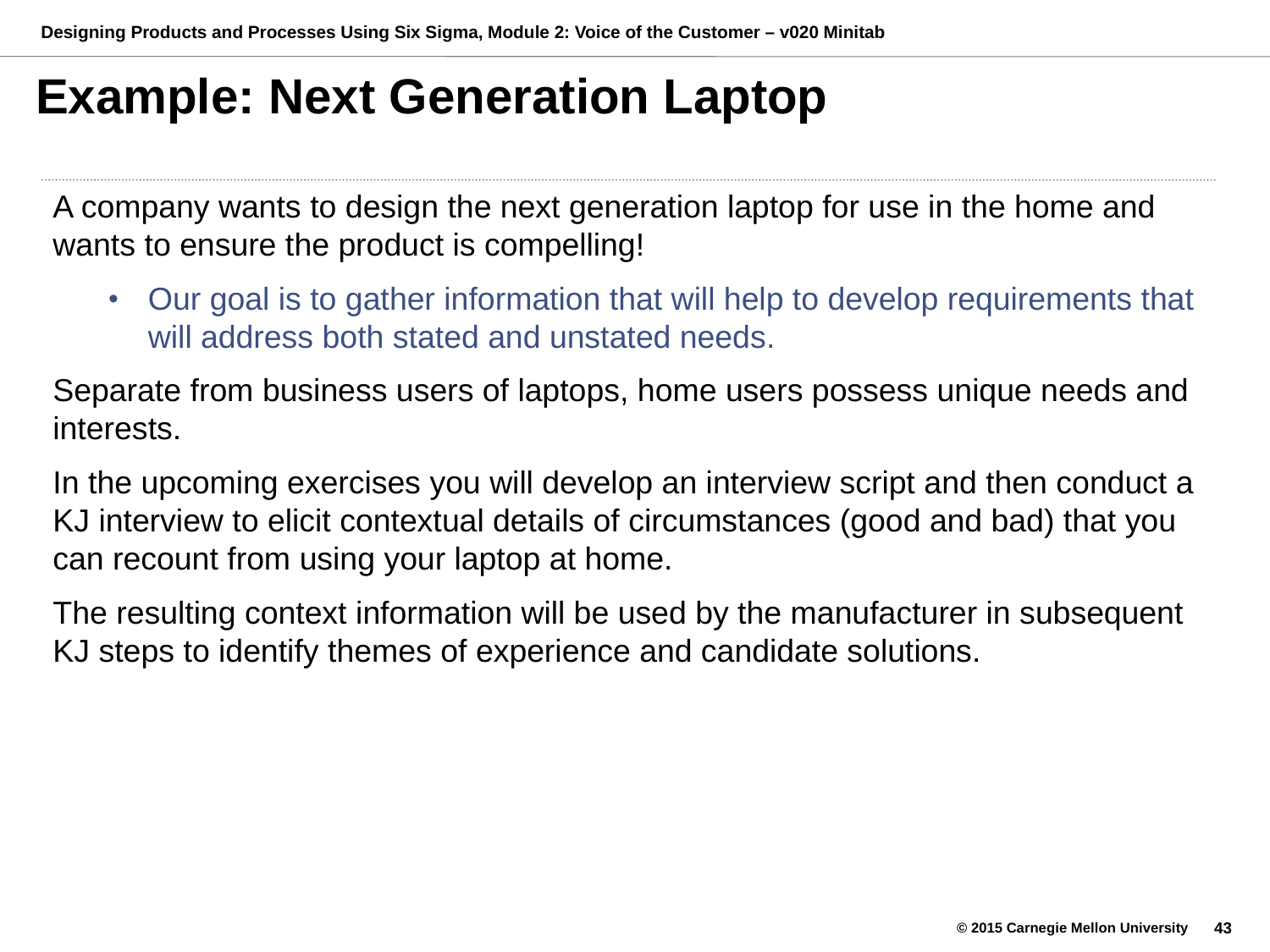

# Example: Next Generation Laptop
A company wants to design the next generation laptop for use in the home and wants to ensure the product is compelling!
Our goal is to gather information that will help to develop requirements that will address both stated and unstated needs.
Separate from business users of laptops, home users possess unique needs and interests.
In the upcoming exercises you will develop an interview script and then conduct a KJ interview to elicit contextual details of circumstances (good and bad) that you can recount from using your laptop at home.
The resulting context information will be used by the manufacturer in subsequent KJ steps to identify themes of experience and candidate solutions.